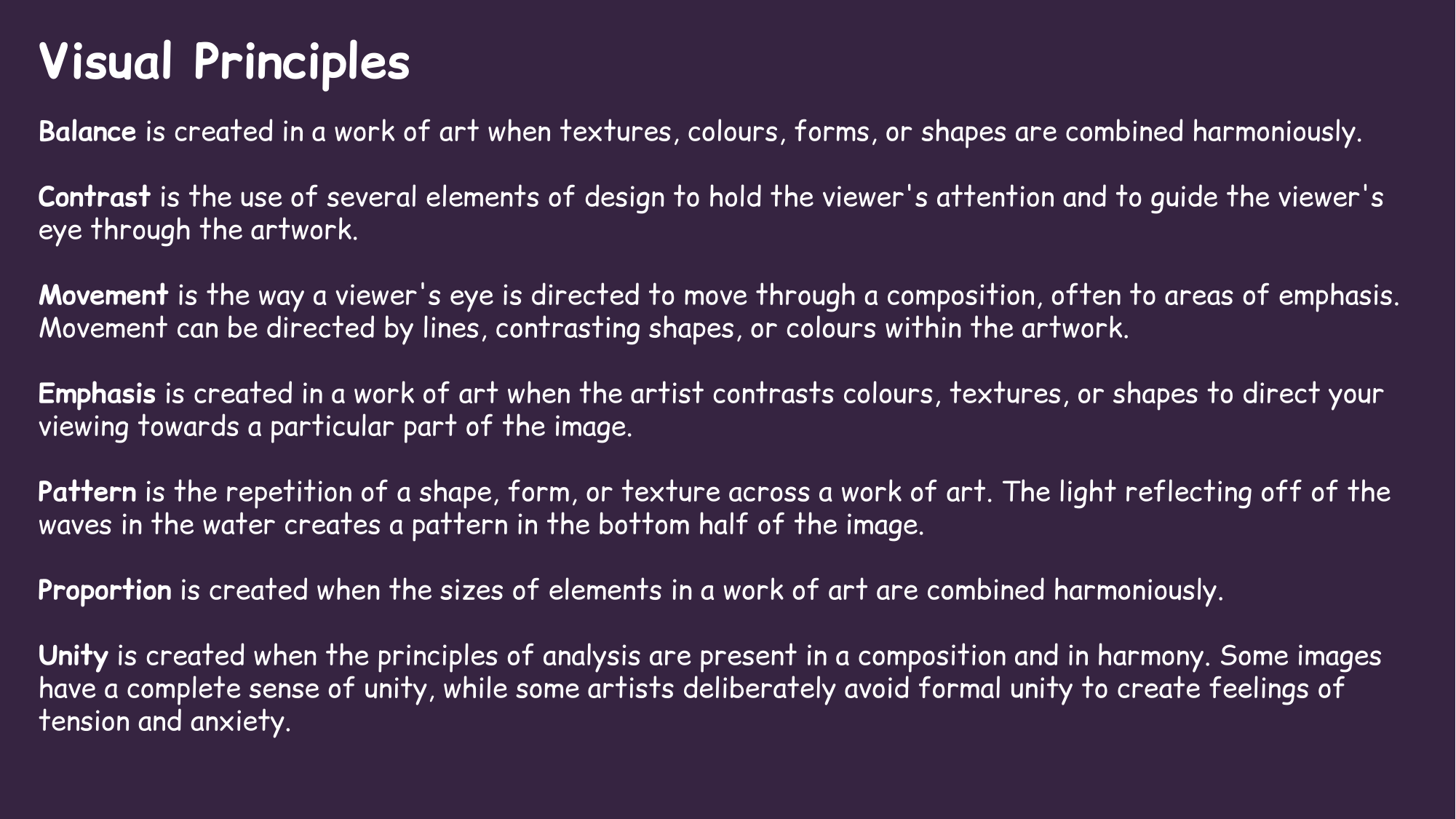

Visual Principles

Balance is created in a work of art when textures, colours, forms, or shapes are combined harmoniously.

Contrast is the use of several elements of design to hold the viewer's attention and to guide the viewer's eye through the artwork.

Movement is the way a viewer's eye is directed to move through a composition, often to areas of emphasis. Movement can be directed by lines, contrasting shapes, or colours within the artwork.

Emphasis is created in a work of art when the artist contrasts colours, textures, or shapes to direct your viewing towards a particular part of the image.

Pattern is the repetition of a shape, form, or texture across a work of art. The light reflecting off of the waves in the water creates a pattern in the bottom half of the image.

Proportion is created when the sizes of elements in a work of art are combined harmoniously.

Unity is created when the principles of analysis are present in a composition and in harmony. Some images have a complete sense of unity, while some artists deliberately avoid formal unity to create feelings of tension and anxiety.